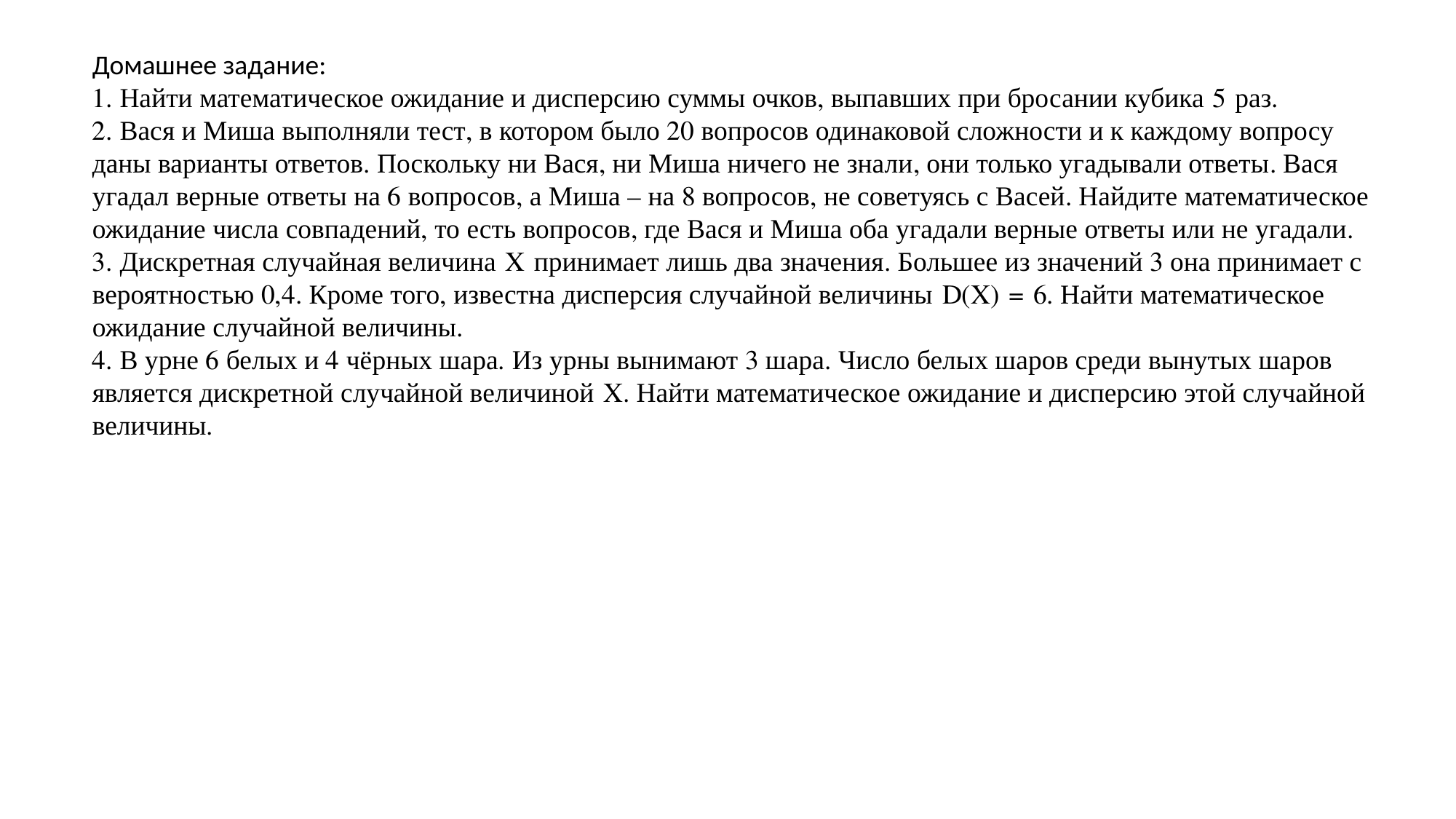

Домашнее задание:
1. Найти математическое ожидание и дисперсию суммы очков, выпавших при бросании кубика 5 раз.
2. Вася и Миша выполняли тест, в котором было 20 вопросов одинаковой сложности и к каждому вопросу даны варианты ответов. Поскольку ни Вася, ни Миша ничего не знали, они только угадывали ответы. Вася угадал верные ответы на 6 вопросов, а Миша – на 8 вопросов, не советуясь с Васей. Найдите математическое ожидание числа совпадений, то есть вопросов, где Вася и Миша оба угадали верные ответы или не угадали.
3. Дискретная случайная величина X принимает лишь два значения. Большее из значений 3 она принимает с вероятностью 0,4. Кроме того, известна дисперсия случайной величины D(X) = 6. Найти математическое ожидание случайной величины.
4. В урне 6 белых и 4 чёрных шара. Из урны вынимают 3 шара. Число белых шаров среди вынутых шаров является дискретной случайной величиной X. Найти математическое ожидание и дисперсию этой случайной величины.